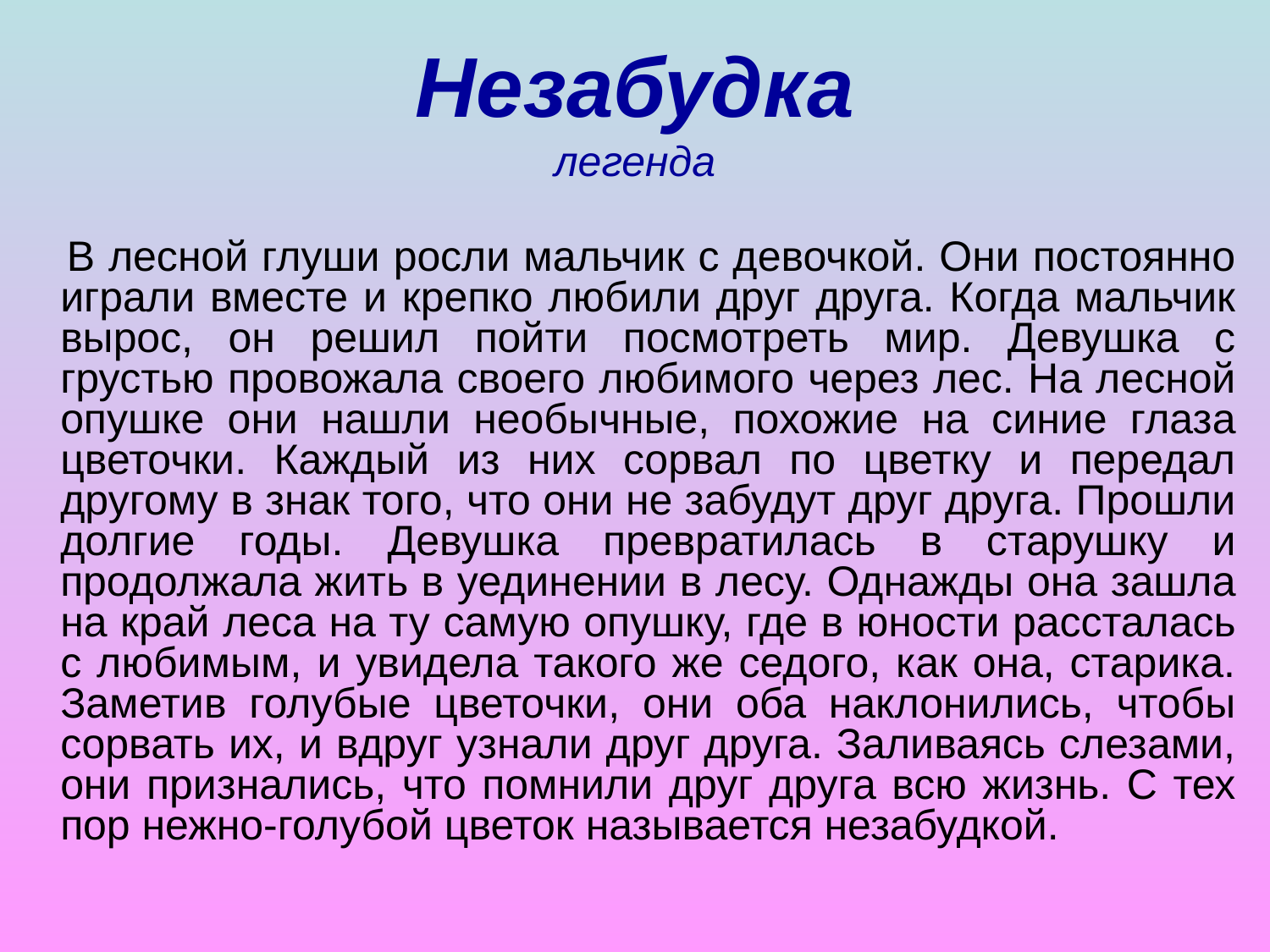

# Незабудка легенда
    В лесной глуши росли мальчик с девочкой. Они постоянно играли вместе и крепко любили друг друга. Когда мальчик вырос, он решил пойти посмотреть мир. Девушка с грустью провожала своего любимого через лес. На лесной опушке они нашли необычные, похожие на синие глаза цветочки. Каждый из них сорвал по цветку и передал другому в знак того, что они не забудут друг друга. Прошли долгие годы. Девушка превратилась в старушку и продолжала жить в уединении в лесу. Однажды она зашла на край леса на ту самую опушку, где в юности рассталась с любимым, и увидела такого же седого, как она, старика. Заметив голубые цветочки, они оба наклонились, чтобы сорвать их, и вдруг узнали друг друга. Заливаясь слезами, они признались, что помнили друг друга всю жизнь. С тех пор нежно-голубой цветок называется незабудкой.